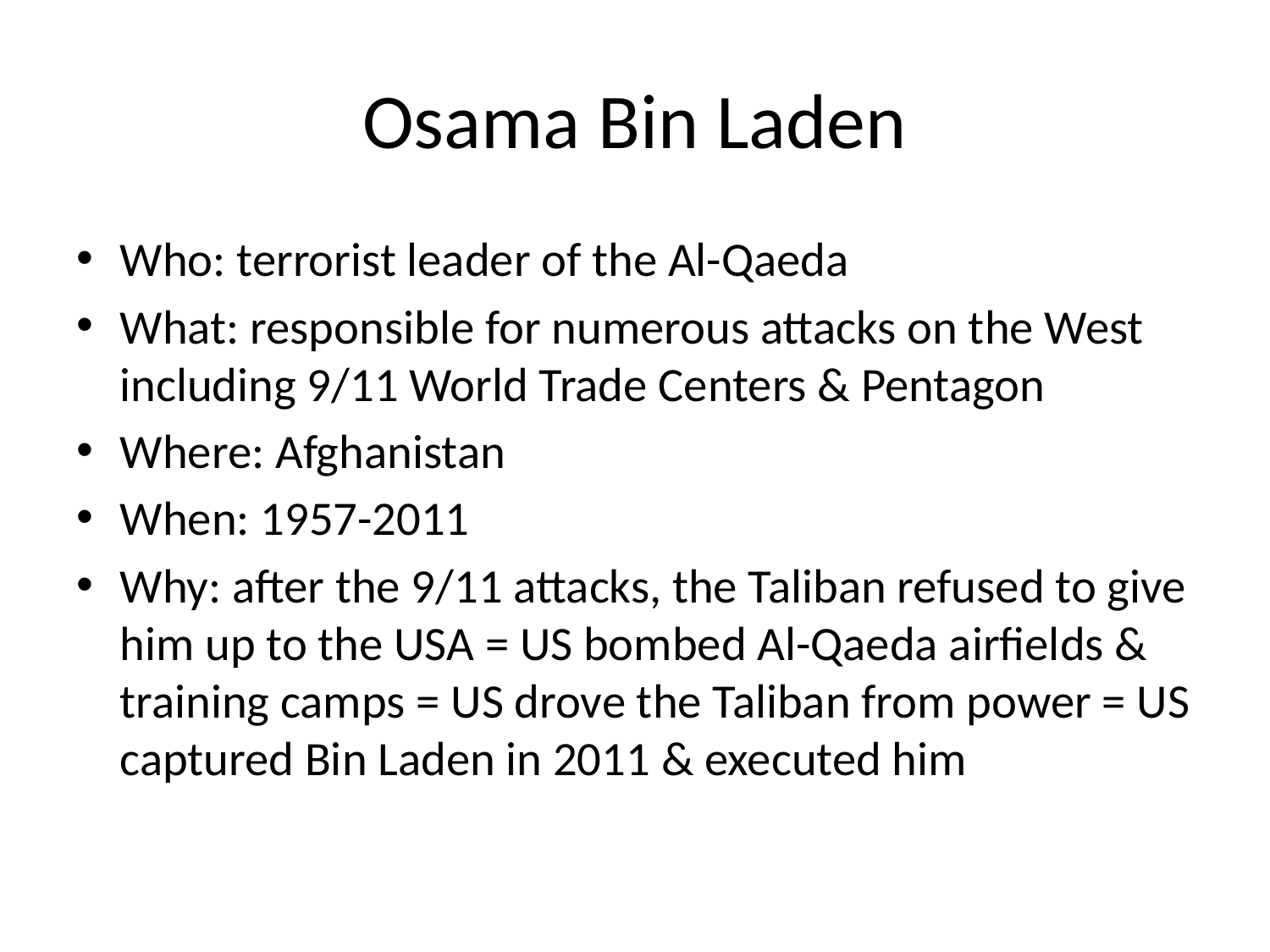

# Osama Bin Laden
Who: terrorist leader of the Al-Qaeda
What: responsible for numerous attacks on the West including 9/11 World Trade Centers & Pentagon
Where: Afghanistan
When: 1957-2011
Why: after the 9/11 attacks, the Taliban refused to give him up to the USA = US bombed Al-Qaeda airfields & training camps = US drove the Taliban from power = US captured Bin Laden in 2011 & executed him